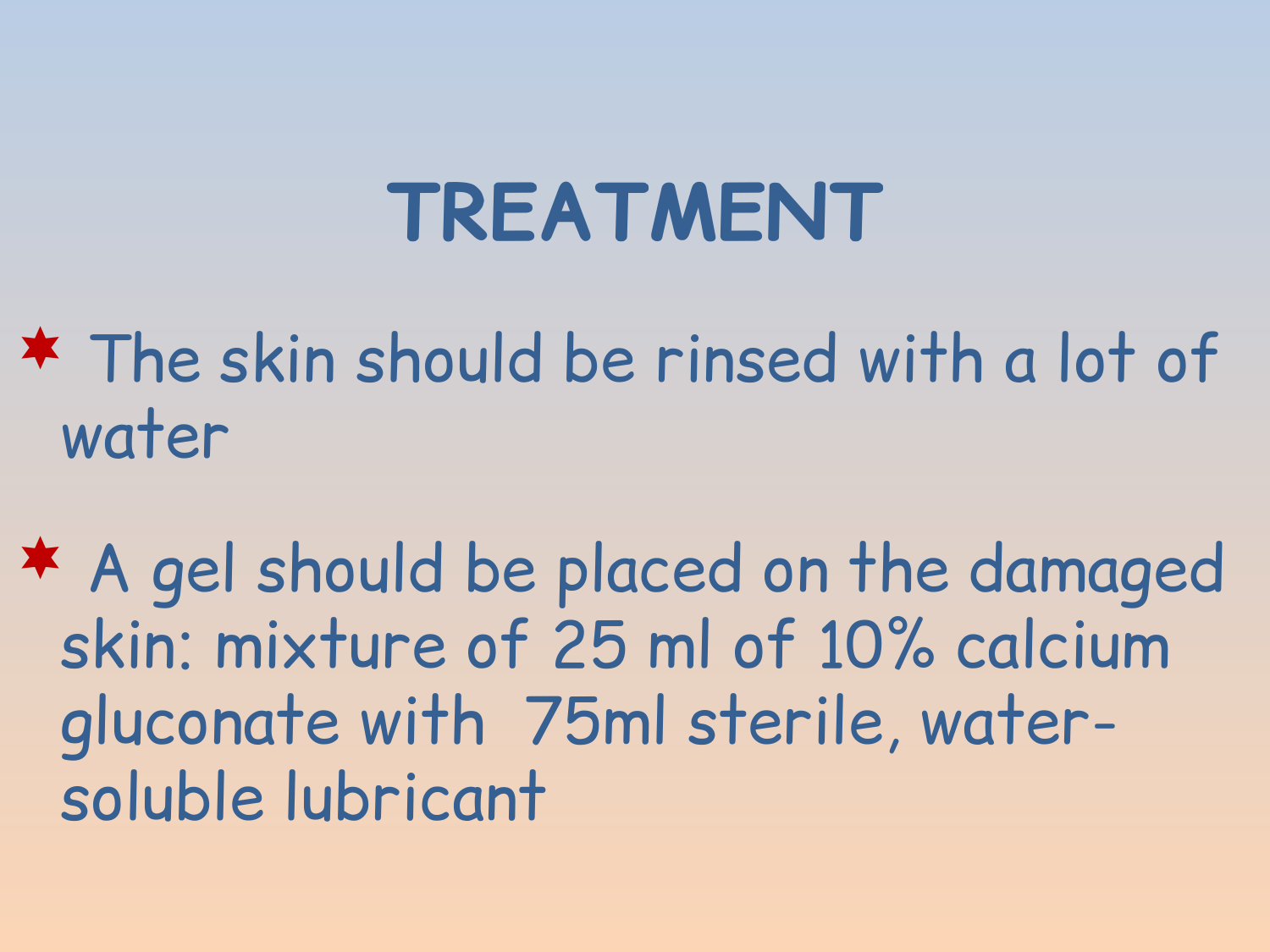

TREATMENT

 The skin should be rinsed with a lot of  water

 A gel should be placed on the damaged skin: mixture of 25 ml of 10% calcium gluconate with  75ml sterile, water-soluble lubricant

#